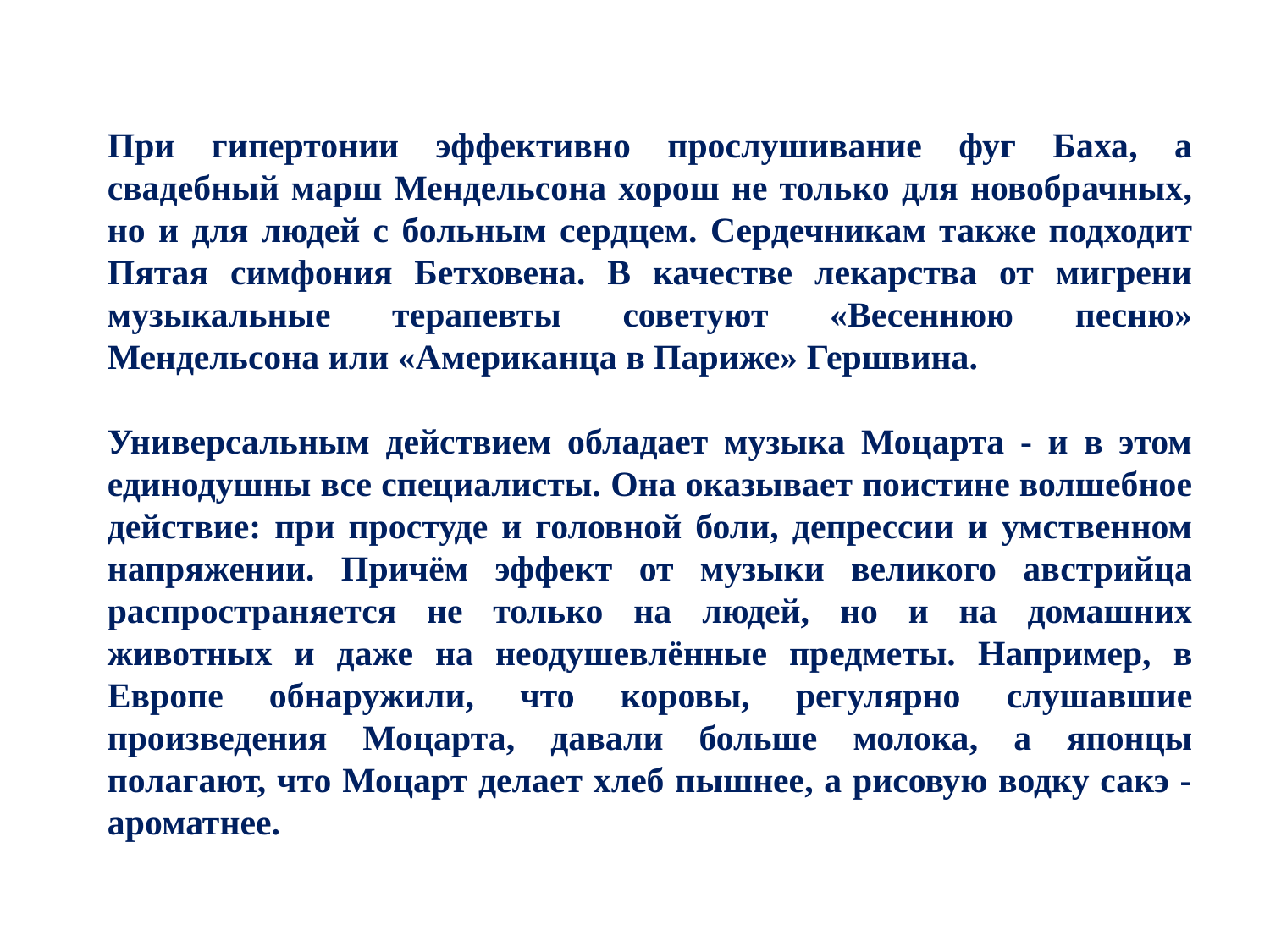

При гипертонии эффективно прослушивание фуг Баха, а свадебный марш Мендельсона хорош не только для новобрачных, но и для людей с больным сердцем. Сердечникам также подходит Пятая симфония Бетховена. В качестве лекарства от мигрени музыкальные терапевты советуют «Весеннюю песню» Мендельсона или «Американца в Париже» Гершвина.

Универсальным действием обладает музыка Моцарта - и в этом единодушны все специалисты. Она оказывает поистине волшебное действие: при простуде и головной боли, депрессии и умственном напряжении. Причём эффект от музыки великого австрийца распространяется не только на людей, но и на домашних животных и даже на неодушевлённые предметы. Например, в Европе обнаружили, что коровы, регулярно слушавшие произведения Моцарта, давали больше молока, а японцы полагают, что Моцарт делает хлеб пышнее, а рисовую водку сакэ - ароматнее.